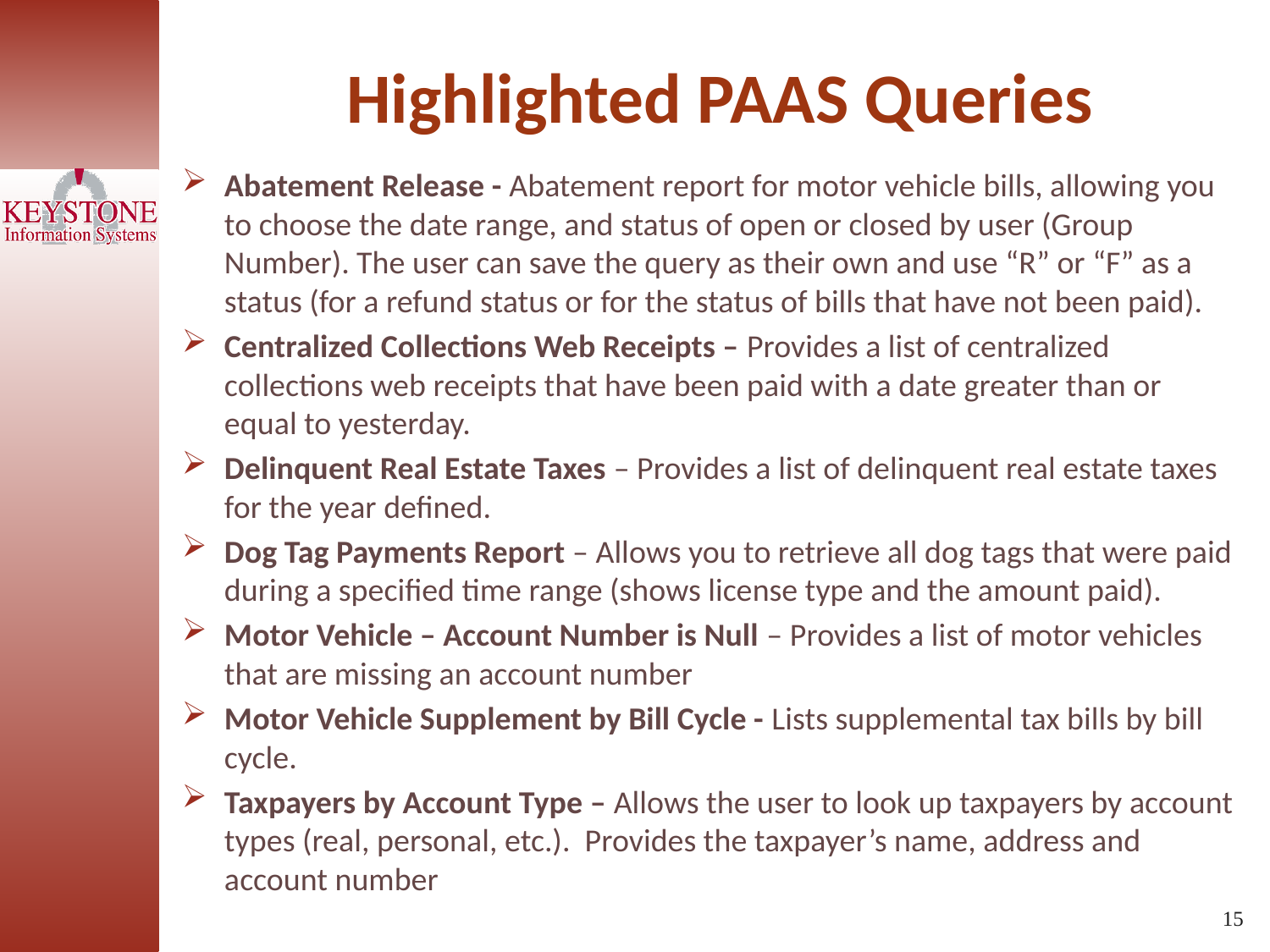

Highlighted PAAS Queries
Abatement Release - Abatement report for motor vehicle bills, allowing you to choose the date range, and status of open or closed by user (Group Number). The user can save the query as their own and use “R” or “F” as a status (for a refund status or for the status of bills that have not been paid).
Centralized Collections Web Receipts – Provides a list of centralized collections web receipts that have been paid with a date greater than or equal to yesterday.
Delinquent Real Estate Taxes – Provides a list of delinquent real estate taxes for the year defined.
Dog Tag Payments Report – Allows you to retrieve all dog tags that were paid during a specified time range (shows license type and the amount paid).
Motor Vehicle – Account Number is Null – Provides a list of motor vehicles that are missing an account number
Motor Vehicle Supplement by Bill Cycle - Lists supplemental tax bills by bill cycle.
Taxpayers by Account Type – Allows the user to look up taxpayers by account types (real, personal, etc.).  Provides the taxpayer’s name, address and account number
15